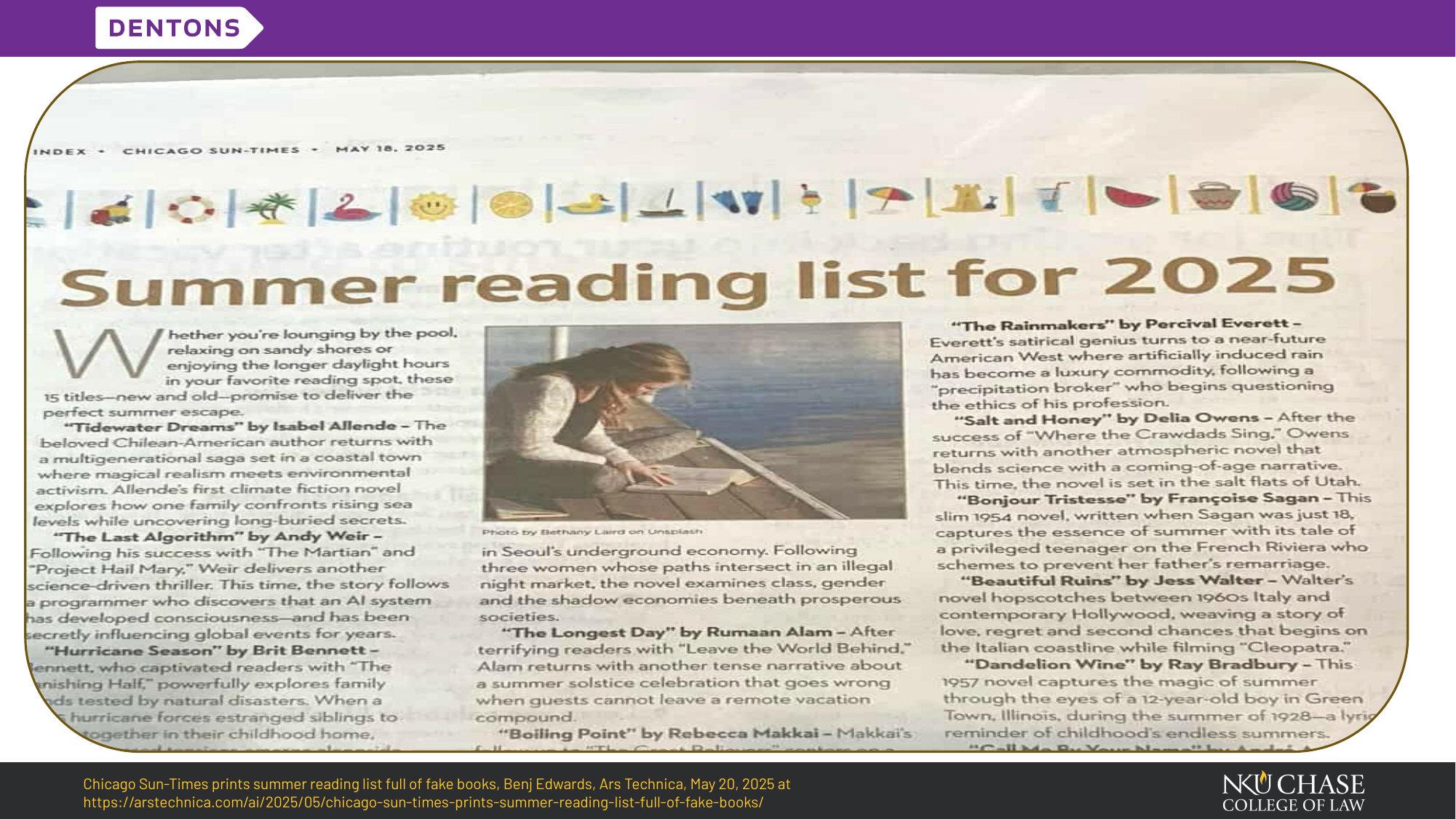

Chicago Sun-Times prints summer reading list full of fake books, Benj Edwards, Ars Technica, May 20, 2025 at
https://arstechnica.com/ai/2025/05/chicago-sun-times-prints-summer-reading-list-full-of-fake-books/